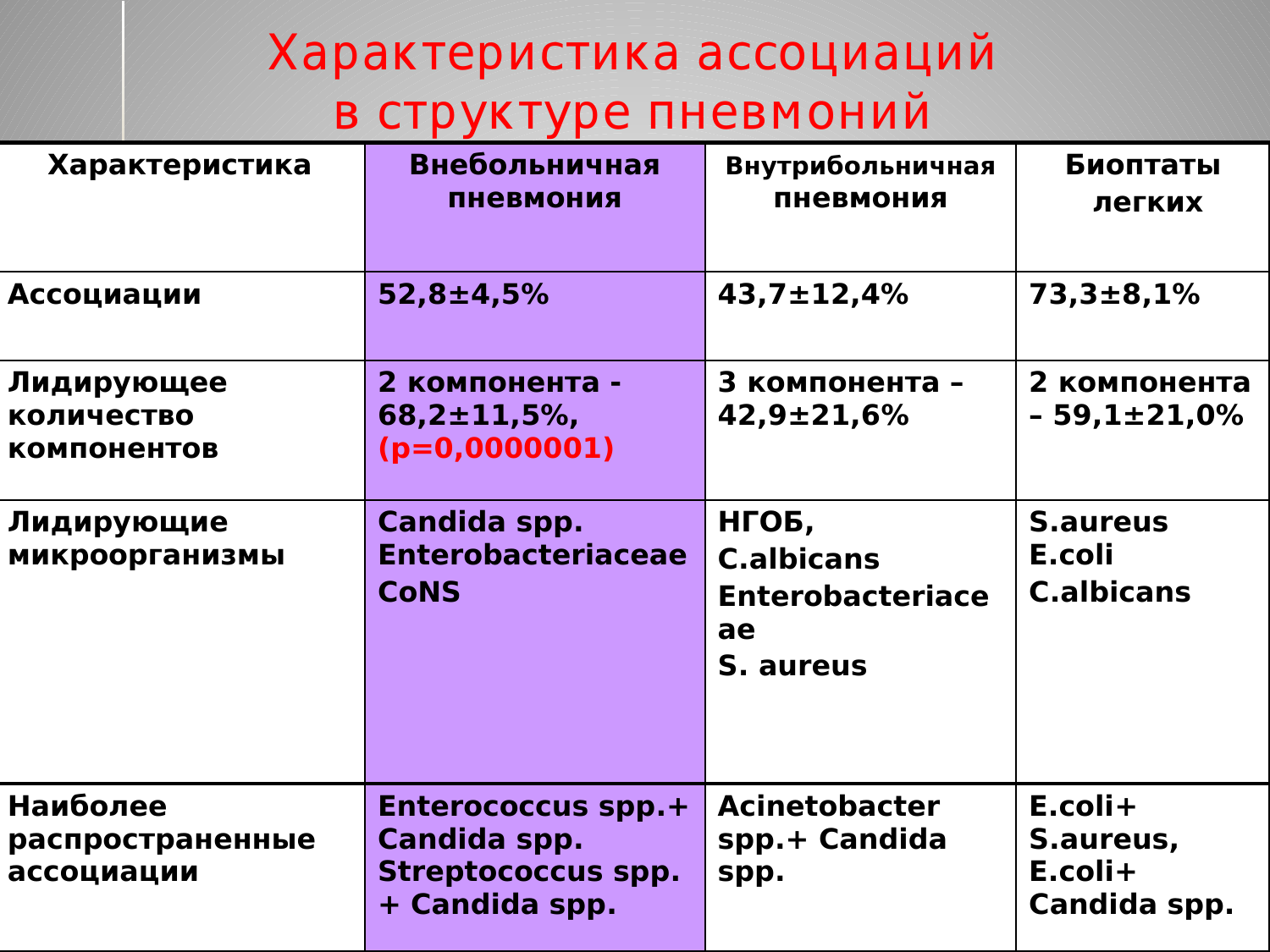

Характеристика ассоциаций
 в структуре пневмоний
| Характеристика | Внебольничная пневмония | Внутрибольничная пневмония | Биоптаты легких |
| --- | --- | --- | --- |
| Ассоциации | 52,8±4,5% | 43,7±12,4% | 73,3±8,1% |
| Лидирующее количество компонентов | 2 компонента - 68,2±11,5%, (p=0,0000001) | 3 компонента – 42,9±21,6% | 2 компонента – 59,1±21,0% |
| Лидирующие микроорганизмы | Candida spp. Enterobacteriaceae CoNS | НГОБ, C.albicans Enterobacteriaceae S. aureus | S.aureus E.coli C.albicans |
| Наиболее распространенные ассоциации | Enterococcus spp.+ Candida spp. Streptococcus spp. + Candida spp. | Acinetobacter spp.+ Candida spp. | E.coli+ S.aureus, E.coli+ Candida spp. |
11